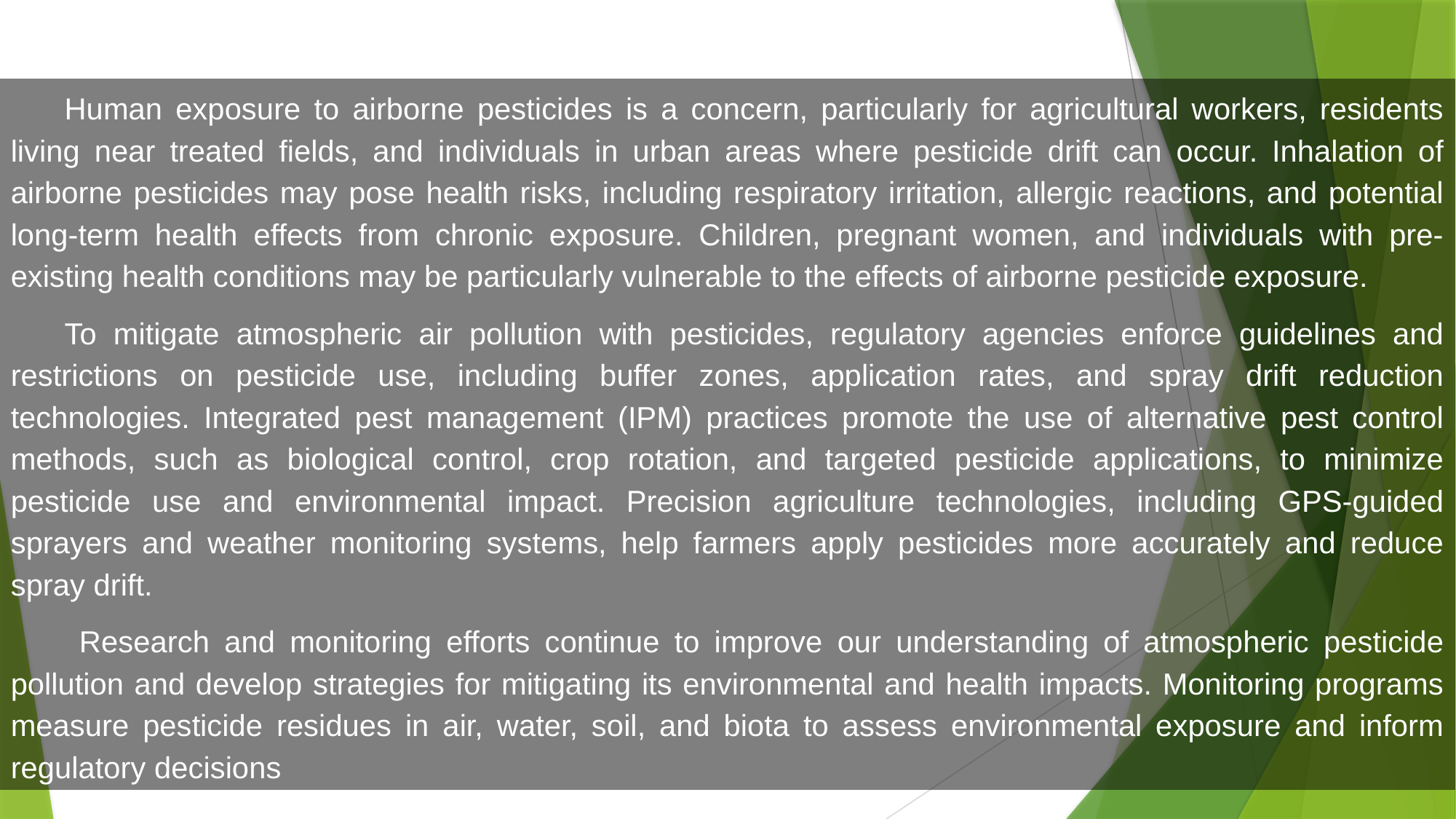

Human exposure to airborne pesticides is a concern, particularly for agricultural workers, residents living near treated fields, and individuals in urban areas where pesticide drift can occur. Inhalation of airborne pesticides may pose health risks, including respiratory irritation, allergic reactions, and potential long-term health effects from chronic exposure. Children, pregnant women, and individuals with pre-existing health conditions may be particularly vulnerable to the effects of airborne pesticide exposure.
To mitigate atmospheric air pollution with pesticides, regulatory agencies enforce guidelines and restrictions on pesticide use, including buffer zones, application rates, and spray drift reduction technologies. Integrated pest management (IPM) practices promote the use of alternative pest control methods, such as biological control, crop rotation, and targeted pesticide applications, to minimize pesticide use and environmental impact. Precision agriculture technologies, including GPS-guided sprayers and weather monitoring systems, help farmers apply pesticides more accurately and reduce spray drift.
 Research and monitoring efforts continue to improve our understanding of atmospheric pesticide pollution and develop strategies for mitigating its environmental and health impacts. Monitoring programs measure pesticide residues in air, water, soil, and biota to assess environmental exposure and inform regulatory decisions